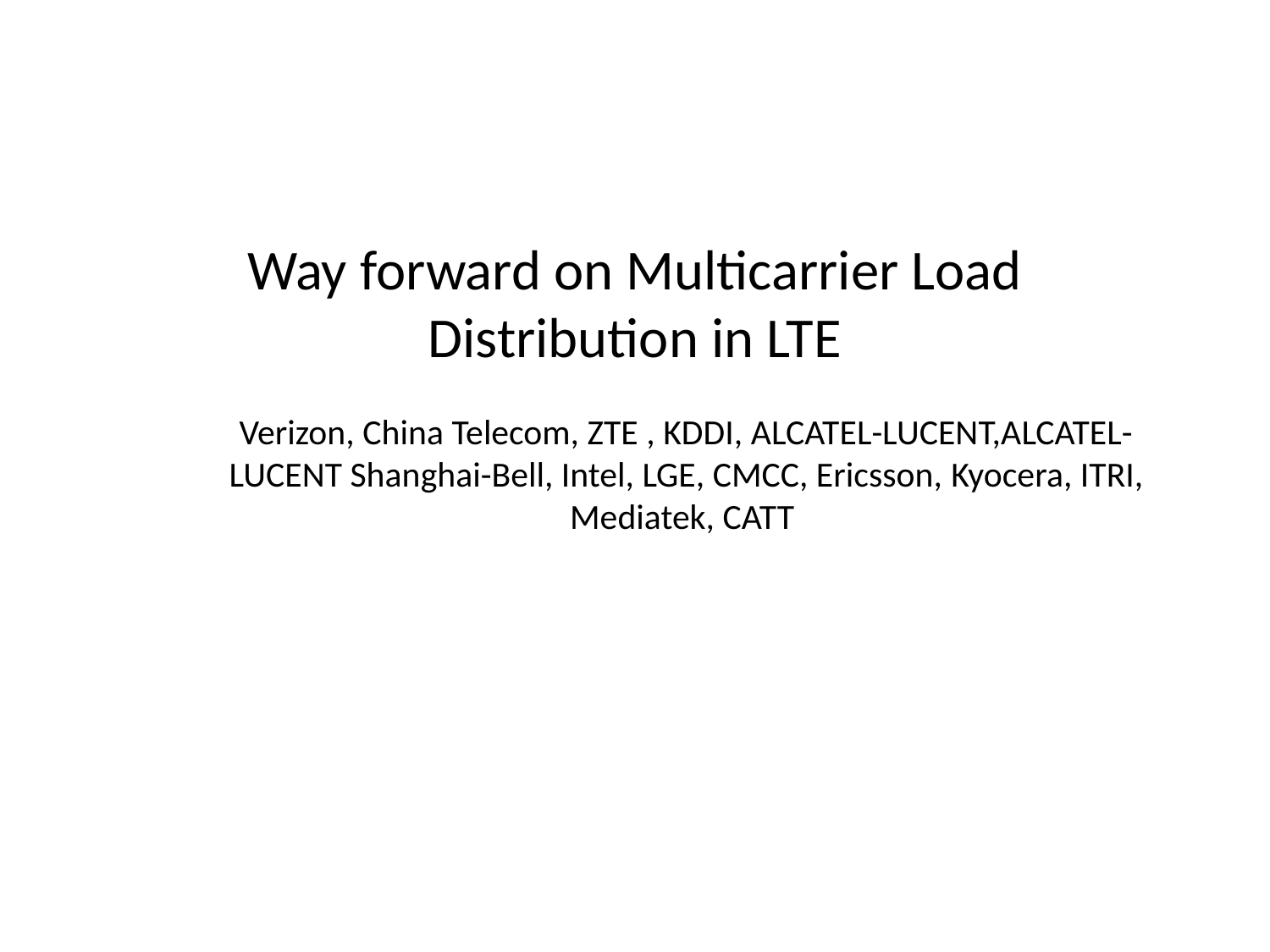

Way forward on Multicarrier Load Distribution in LTE
Verizon, China Telecom, ZTE , KDDI, ALCATEL-LUCENT,ALCATEL-LUCENT Shanghai-Bell, Intel, LGE, CMCC, Ericsson, Kyocera, ITRI, Mediatek, CATT